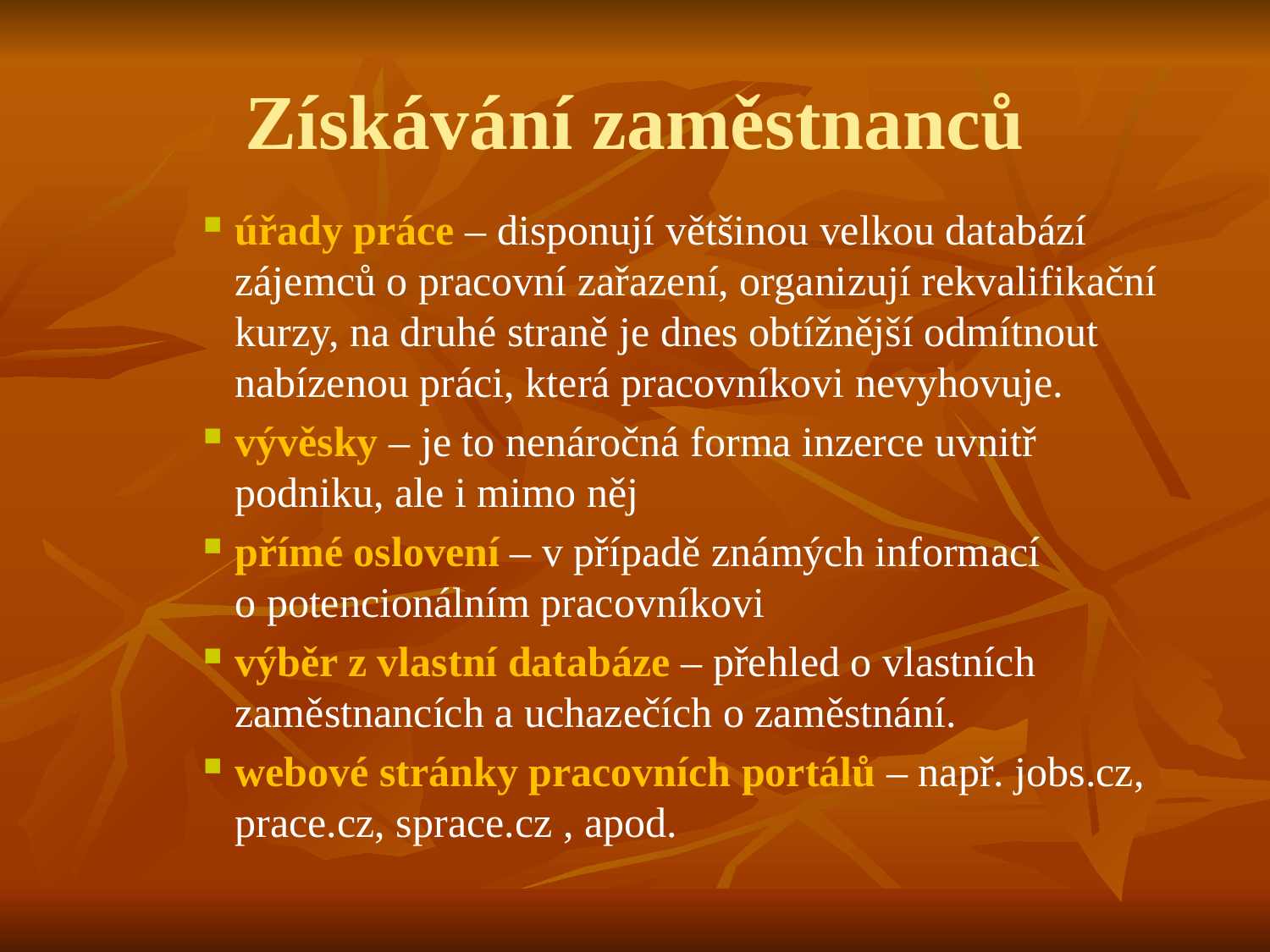

# Získávání zaměstnanců
úřady práce – disponují většinou velkou databází zájemců o pracovní zařazení, organizují rekvalifikační kurzy, na druhé straně je dnes obtížnější odmítnout nabízenou práci, která pracovníkovi nevyhovuje.
vývěsky – je to nenáročná forma inzerce uvnitř podniku, ale i mimo něj
přímé oslovení – v případě známých informací
o potencionálním pracovníkovi
výběr z vlastní databáze – přehled o vlastních zaměstnancích a uchazečích o zaměstnání.
webové stránky pracovních portálů – např. jobs.cz, prace.cz, sprace.cz , apod.